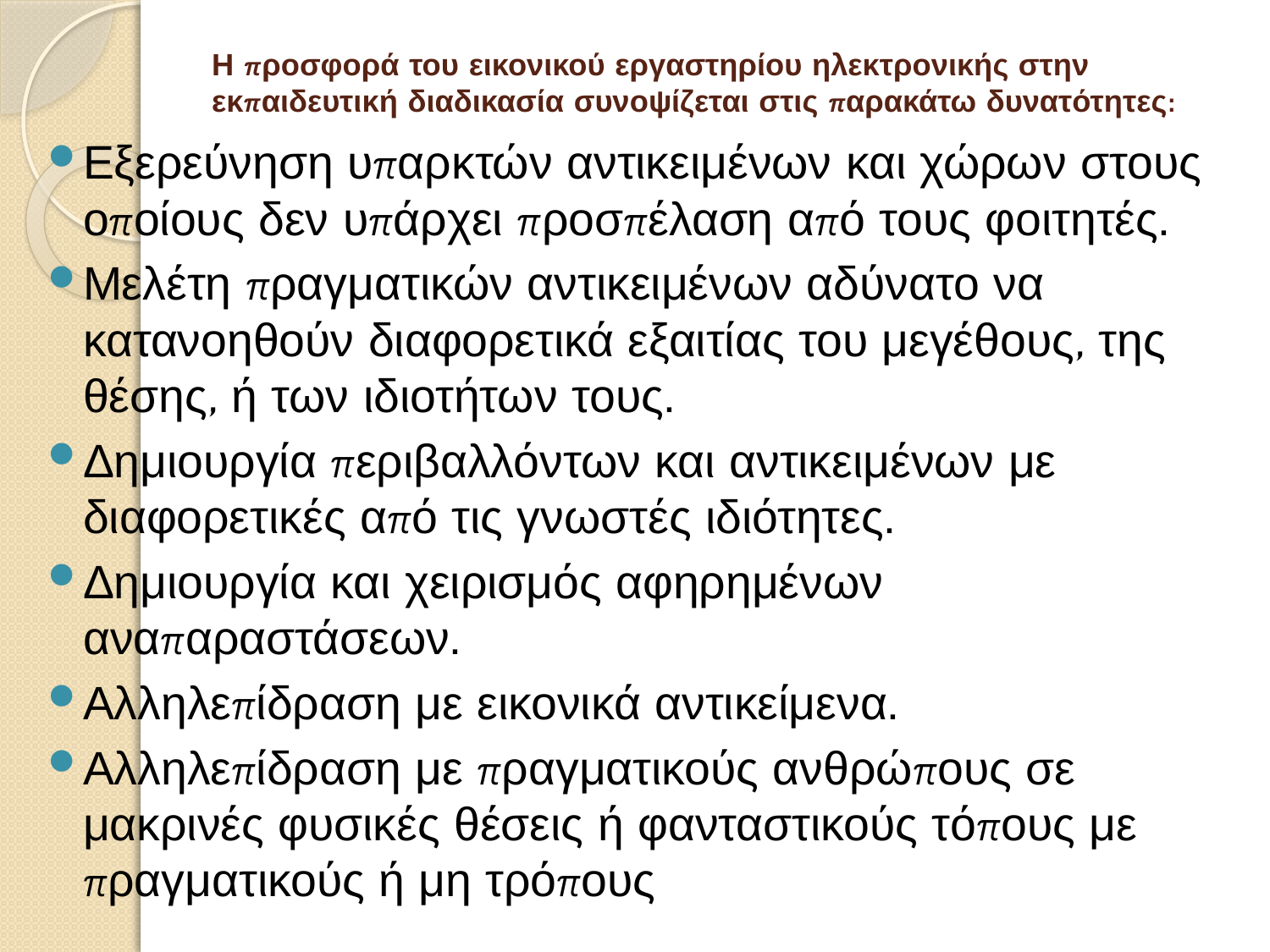

# Η προσφορά του εικονικού εργαστηρίου ηλεκτρονικής στην εκπαιδευτική διαδικασία συνοψίζεται στις παρακάτω δυνατότητες:
Εξερεύνηση υπαρκτών αντικειμένων και χώρων στους οποίους δεν υπάρχει προσπέλαση από τους φοιτητές.
Μελέτη πραγματικών αντικειμένων αδύνατο να κατανοηθούν διαφορετικά εξαιτίας του μεγέθους, της θέσης, ή των ιδιοτήτων τους.
Δημιουργία περιβαλλόντων και αντικειμένων με διαφορετικές από τις γνωστές ιδιότητες.
Δημιουργία και χειρισμός αφηρημένων αναπαραστάσεων.
Αλληλεπίδραση με εικονικά αντικείμενα.
Αλληλεπίδραση με πραγματικούς ανθρώπους σε μακρινές φυσικές θέσεις ή φανταστικούς τόπους με πραγματικούς ή μη τρόπους